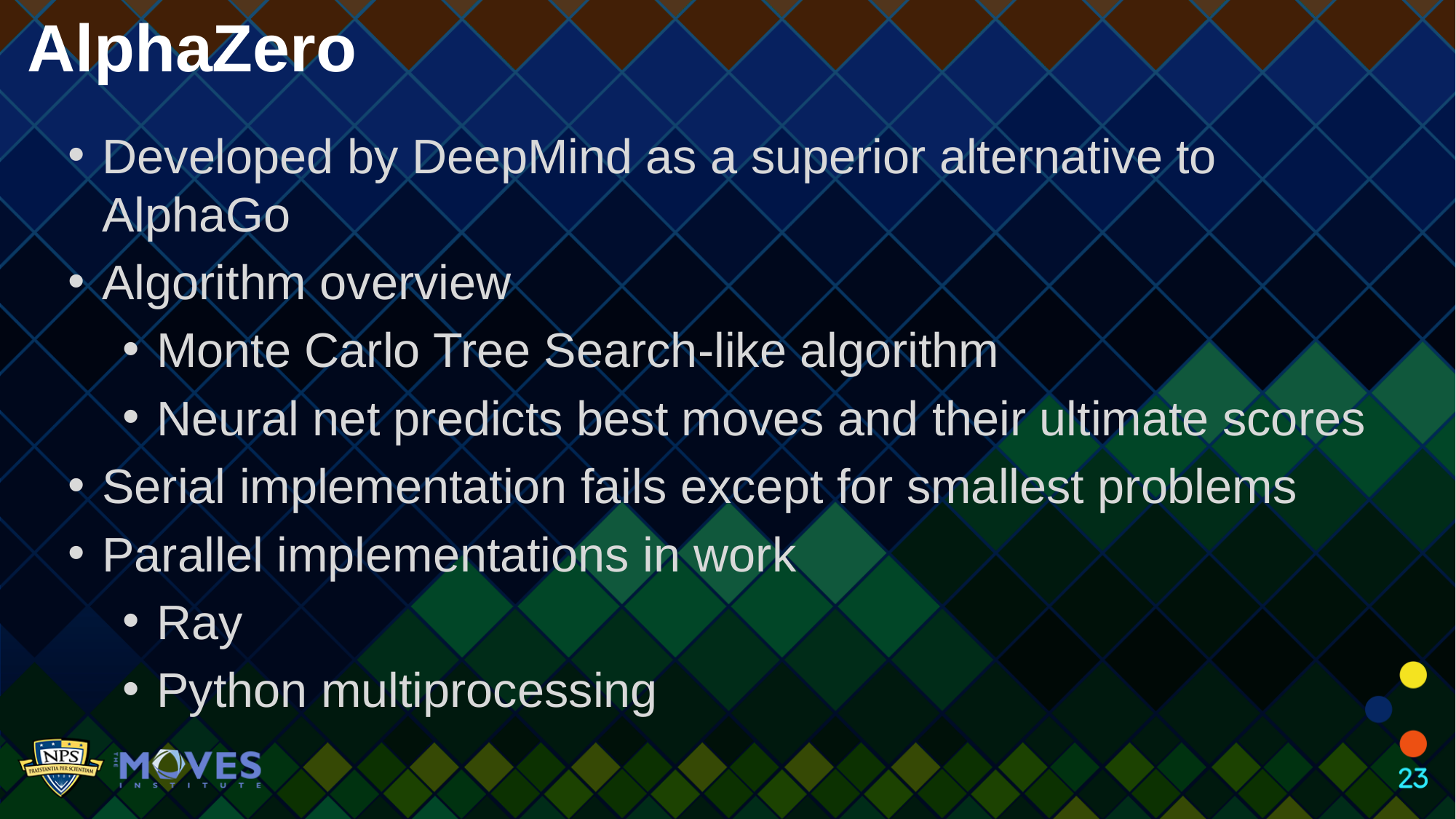

AlphaZero
Developed by DeepMind as a superior alternative to AlphaGo
Algorithm overview
Monte Carlo Tree Search-like algorithm
Neural net predicts best moves and their ultimate scores
Serial implementation fails except for smallest problems
Parallel implementations in work
Ray
Python multiprocessing